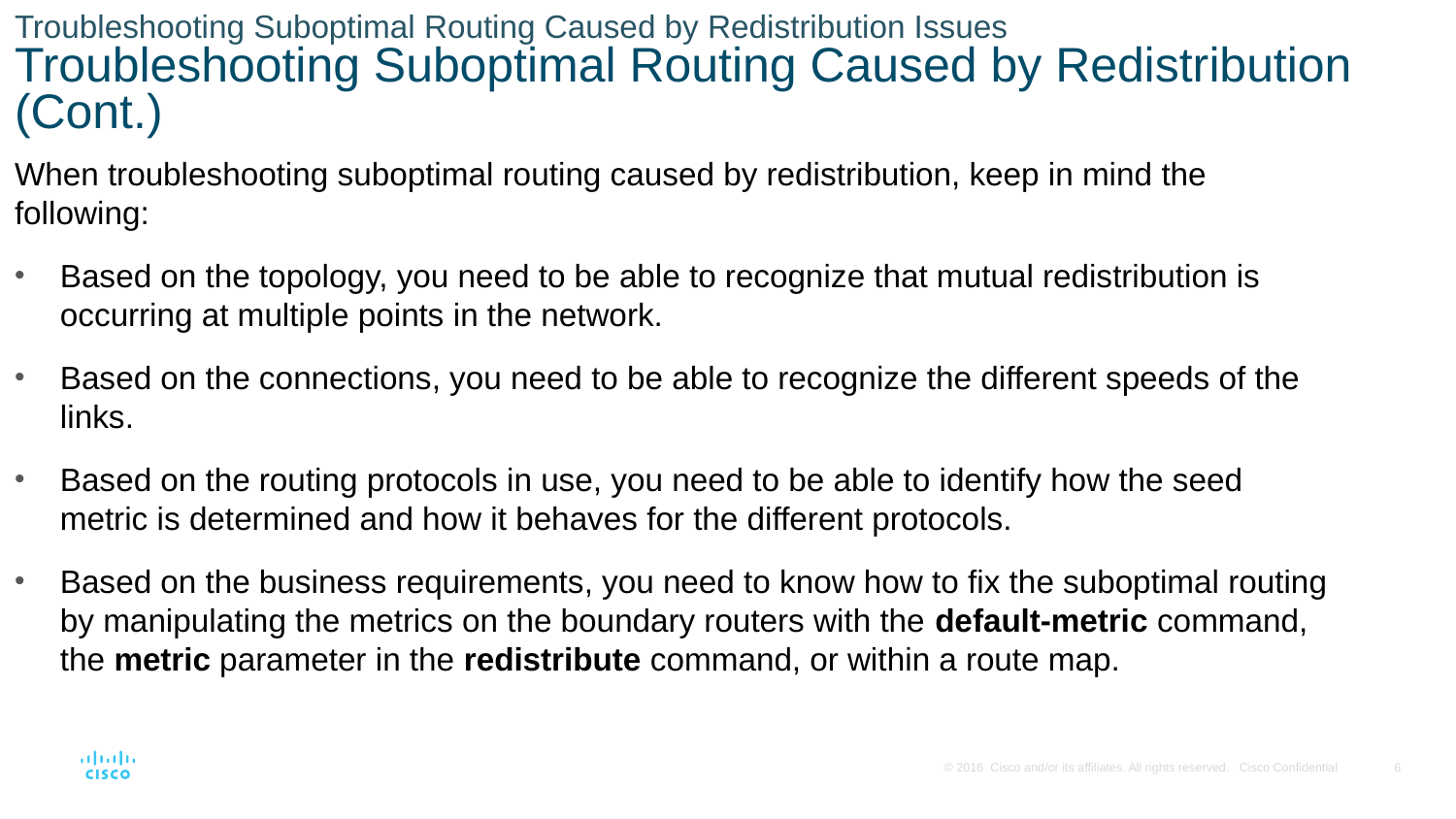

# Troubleshooting Suboptimal Routing Caused by Redistribution Issues Troubleshooting Suboptimal Routing Caused by Redistribution (Cont.)
When troubleshooting suboptimal routing caused by redistribution, keep in mind the following:
Based on the topology, you need to be able to recognize that mutual redistribution is occurring at multiple points in the network.
Based on the connections, you need to be able to recognize the different speeds of the links.
Based on the routing protocols in use, you need to be able to identify how the seed metric is determined and how it behaves for the different protocols.
Based on the business requirements, you need to know how to fix the suboptimal routing by manipulating the metrics on the boundary routers with the default-metric command, the metric parameter in the redistribute command, or within a route map.